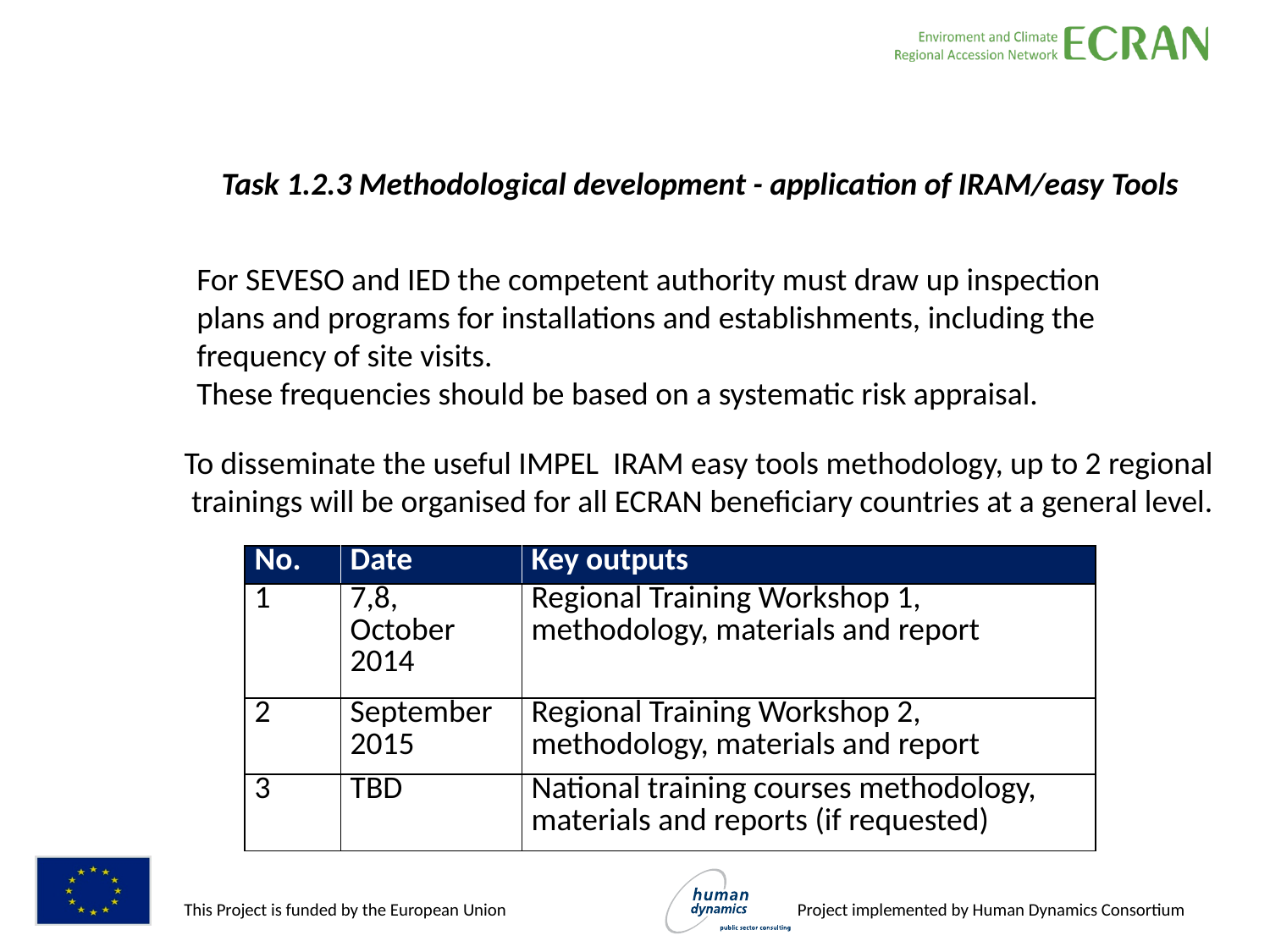

Task 1.2.3 Methodological development - application of IRAM/easy Tools

For SEVESO and IED the competent authority must draw up inspection
plans and programs for installations and establishments, including the
frequency of site visits.
These frequencies should be based on a systematic risk appraisal.
#
To disseminate the useful IMPEL  IRAM easy tools methodology, up to 2 regional
 trainings will be organised for all ECRAN beneficiary countries at a general level.

| No. | Date | Key outputs |
| --- | --- | --- |
| 1 | 7,8, October 2014 | Regional Training Workshop 1, methodology, materials and report |
| 2 | September 2015 | Regional Training Workshop 2, methodology, materials and report |
| 3 | TBD | National training courses methodology, materials and reports (if requested) |